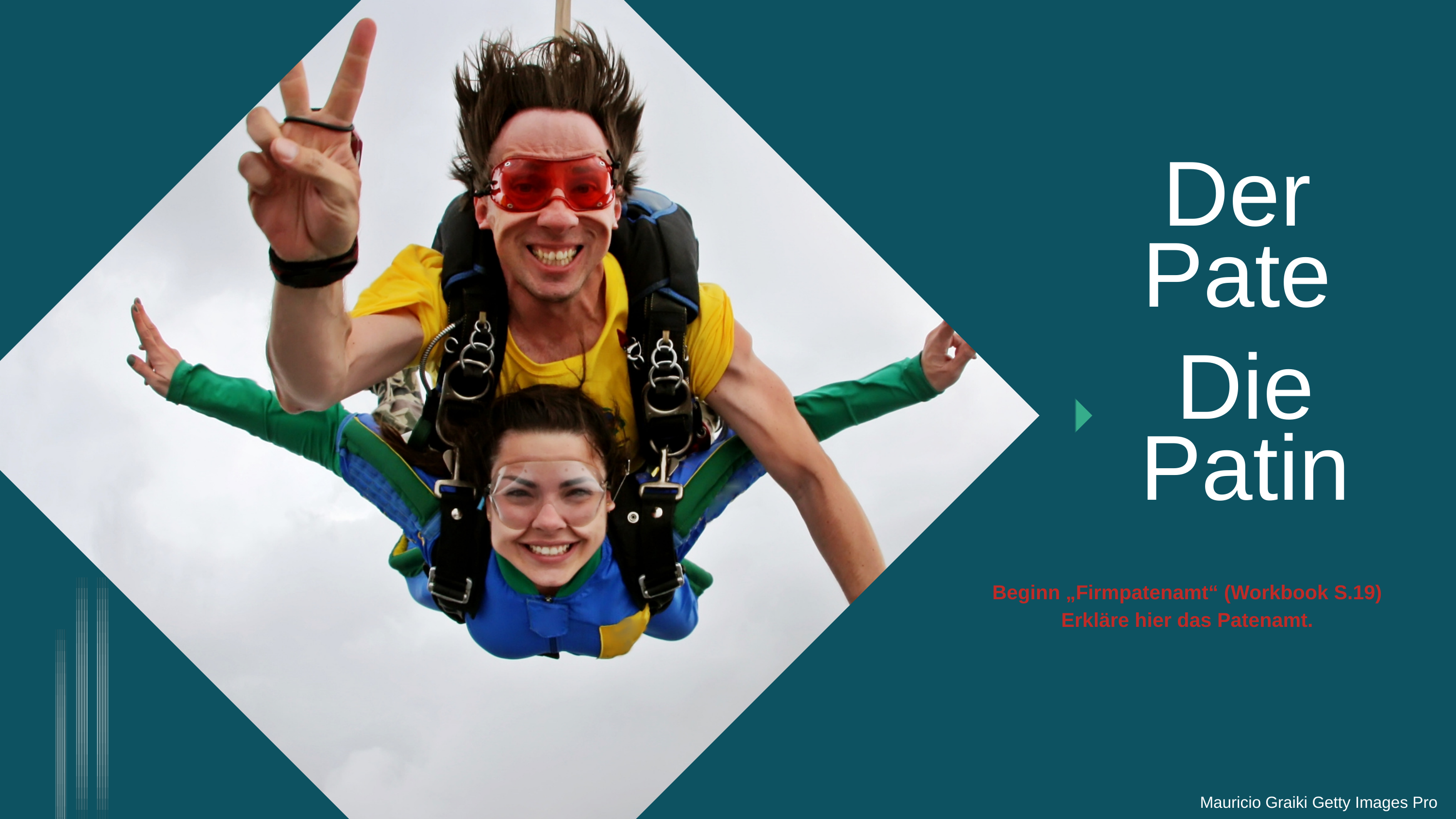

Der Pate
Die Patin
Beginn „Firmpatenamt“ (Workbook S.19)
Erkläre hier das Patenamt.

Mauricio Graiki Getty Images Pro